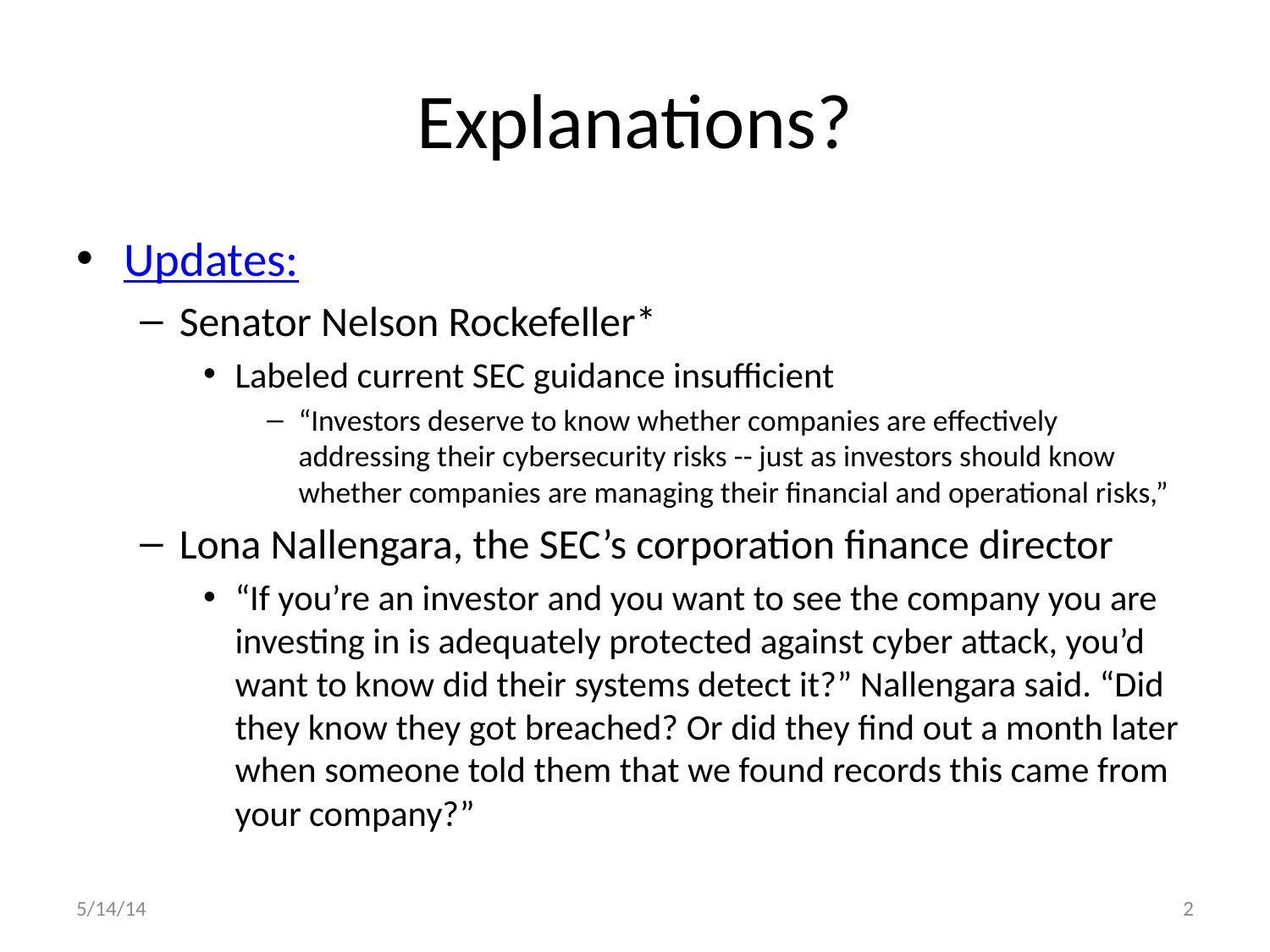

# Explanations?
Updates:
Senator Nelson Rockefeller*
Labeled current SEC guidance insufficient
“Investors deserve to know whether companies are effectively addressing their cybersecurity risks -- just as investors should know whether companies are managing their financial and operational risks,”
Lona Nallengara, the SEC’s corporation finance director
“If you’re an investor and you want to see the company you are investing in is adequately protected against cyber attack, you’d want to know did their systems detect it?” Nallengara said. “Did they know they got breached? Or did they find out a month later when someone told them that we found records this came from your company?”
5/14/14
2